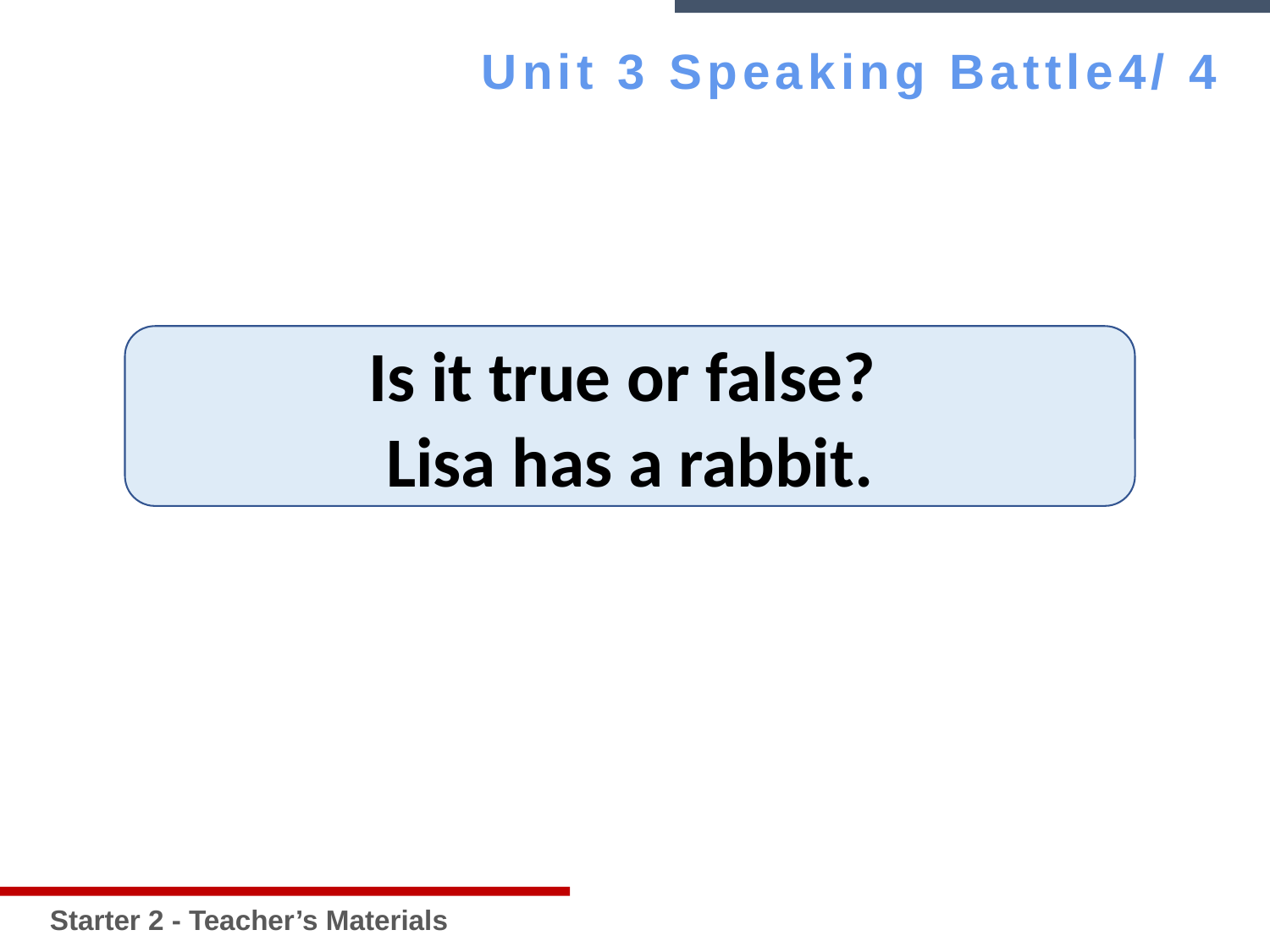

Starter 2 - Teacher’s Materials
Unit 3 Speaking Battle4/ 4
Is it true or false?
Lisa has a rabbit.